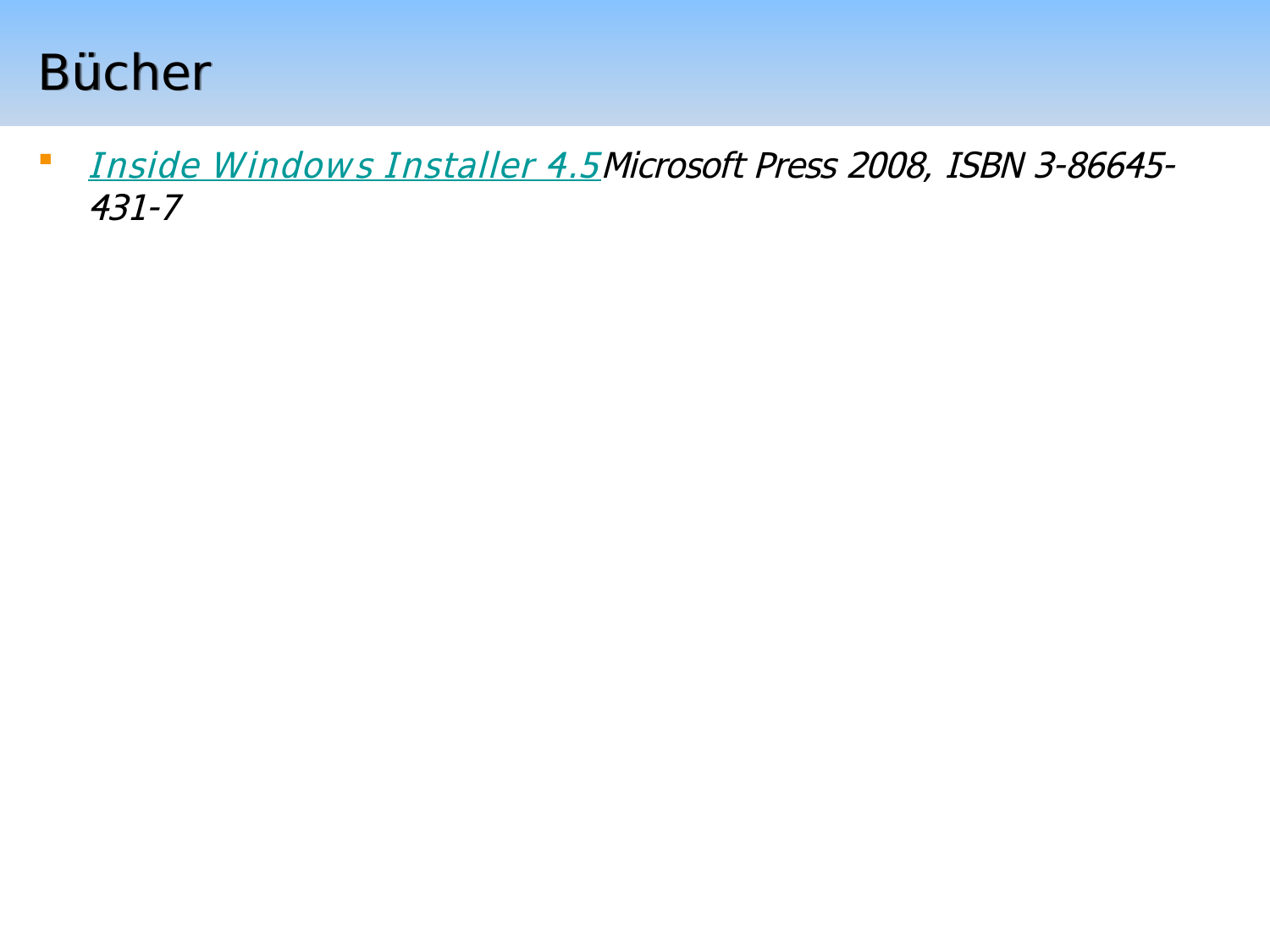

# Bücher
Inside Windows Installer 4.5
Microsoft Press 2008, ISBN 3-86645-431-7